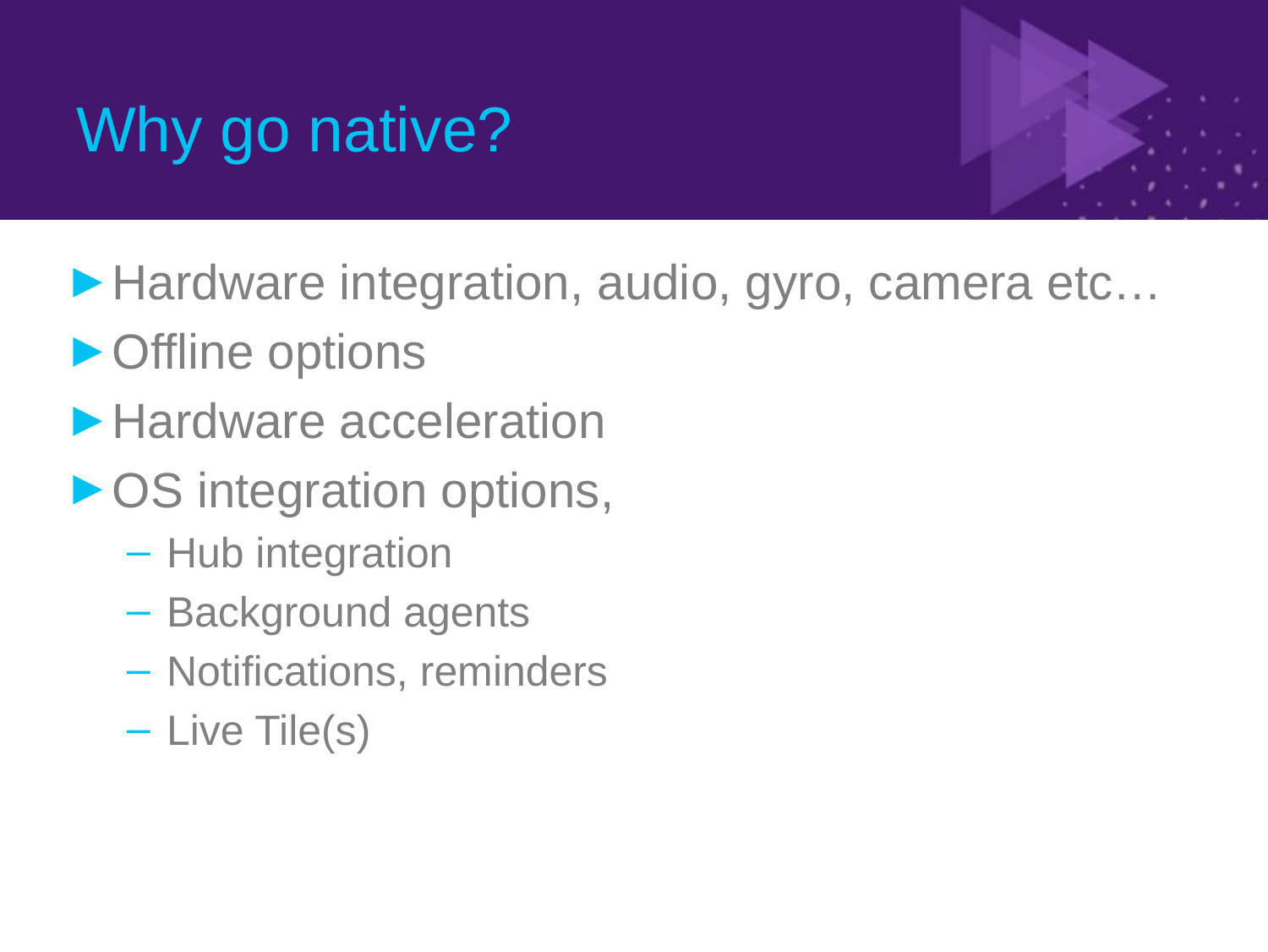

# Why go native?
Hardware integration, audio, gyro, camera etc…
Offline options
Hardware acceleration
OS integration options,
Hub integration
Background agents
Notifications, reminders
Live Tile(s)